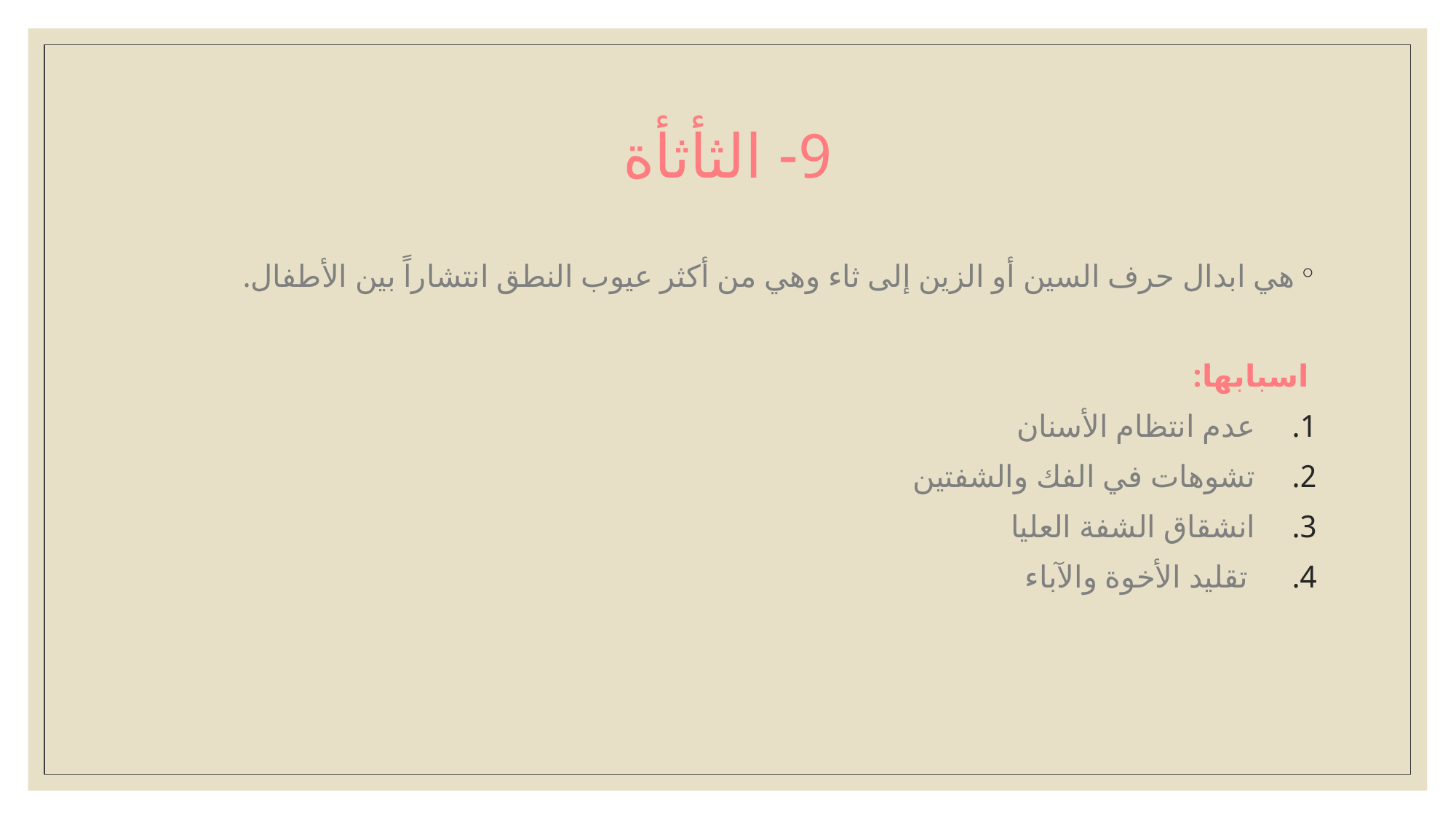

# 9- الثأثأة
هي ابدال حرف السين أو الزين إلى ثاء وهي من أكثر عيوب النطق انتشاراً بين الأطفال.

 اسبابها:
عدم انتظام الأسنان
تشوهات في الفك والشفتين
انشقاق الشفة العليا
 تقليد الأخوة والآباء